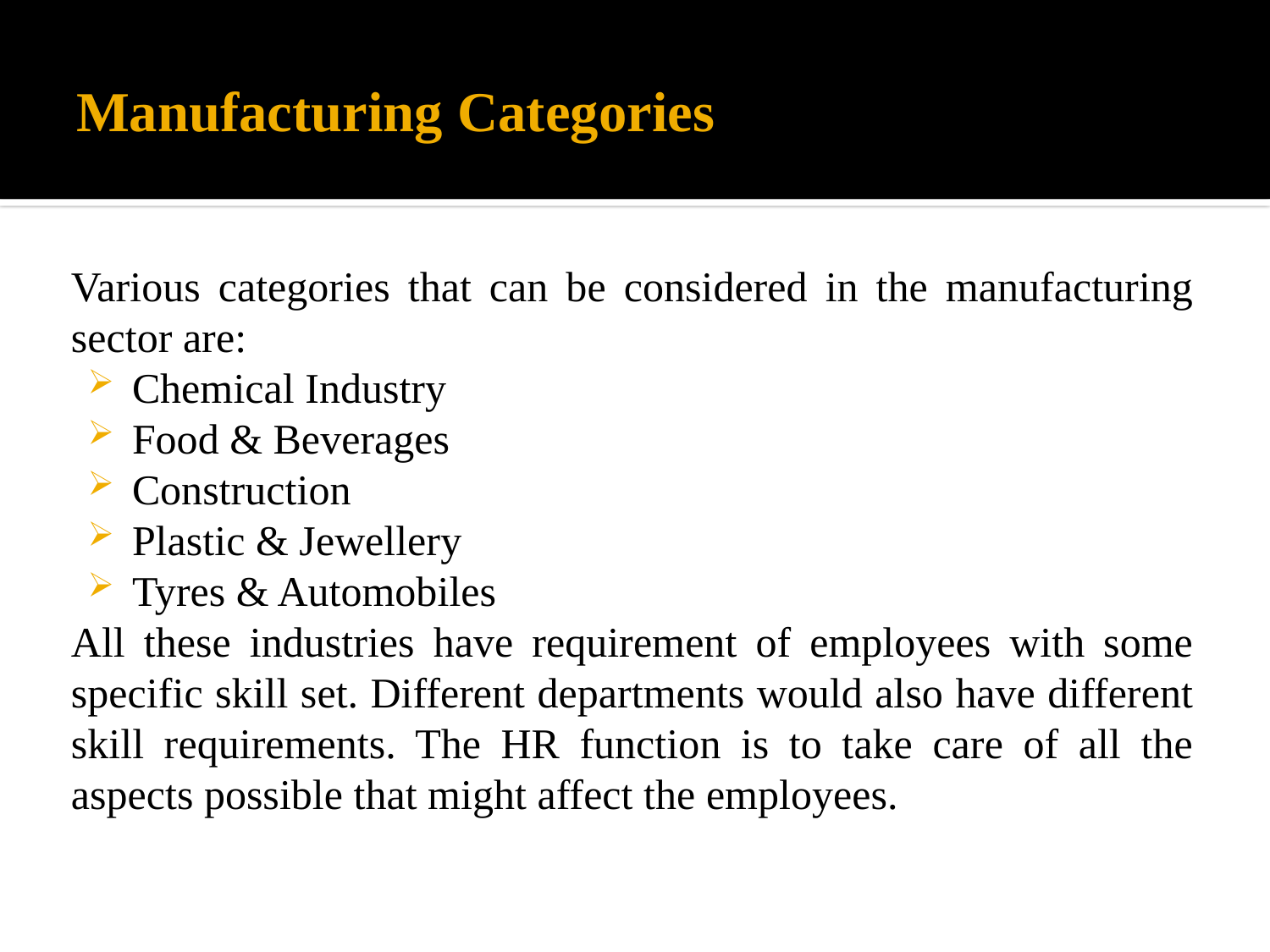

# Manufacturing Categories
Various categories that can be considered in the manufacturing sector are:
Chemical Industry
Food & Beverages
Construction
Plastic & Jewellery
Tyres & Automobiles
All these industries have requirement of employees with some specific skill set. Different departments would also have different skill requirements. The HR function is to take care of all the aspects possible that might affect the employees.